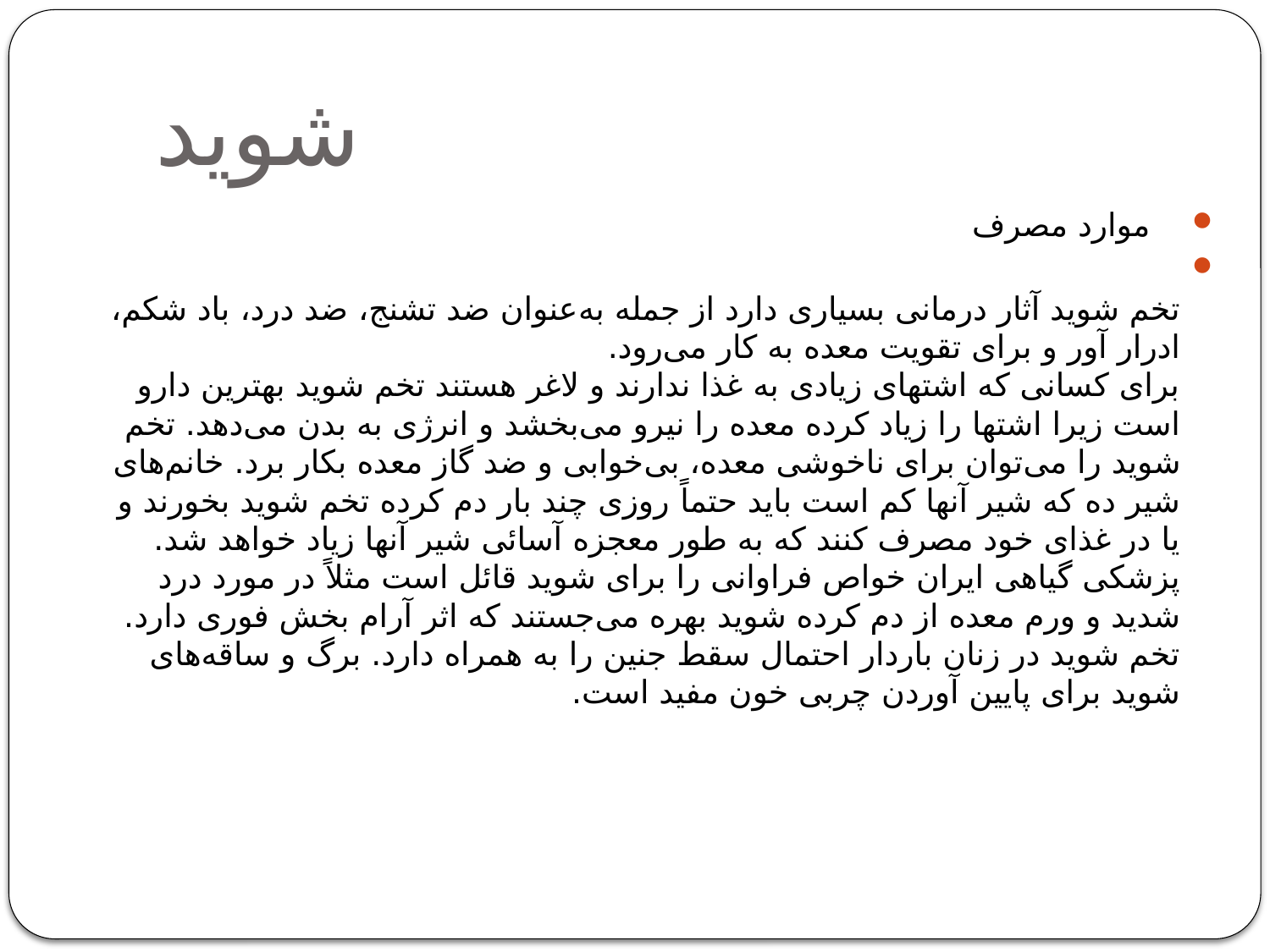

# شوید
   موارد مصرف
تخم شوید آثار درمانی بسیاری دارد از جمله به‌عنوان ضد تشنج، ضد درد، باد شکم، ادرار آور و برای تقویت معده به کار می‌رود.
برای کسانی که اشتهای زیادی به غذا ندارند و لاغر هستند تخم شوید بهترین دارو است زیرا اشتها را زیاد کرده معده را نیرو می‌بخشد و انرژی به بدن می‌دهد. تخم شوید را می‌توان برای ناخوشی معده، بی‌خوابی و ضد گاز معده بکار برد. خانم‌های شیر ده که شیر آنها کم است باید حتماً روزی چند بار دم کرده تخم شوید بخورند و یا در غذای خود مصرف کنند که به طور معجزه آسائی شیر آنها زیاد خواهد شد.
پزشکی گیاهی ایران خواص فراوانی را برای شوید قائل است مثلاً در مورد درد شدید و ورم معده از دم کرده شوید بهره می‌جستند که اثر آرام بخش فوری دارد.
تخم شوید در زنان باردار احتمال سقط جنین را به همراه دارد. برگ و ساقه‌های شوید برای پایین آوردن چربی خون مفید است.